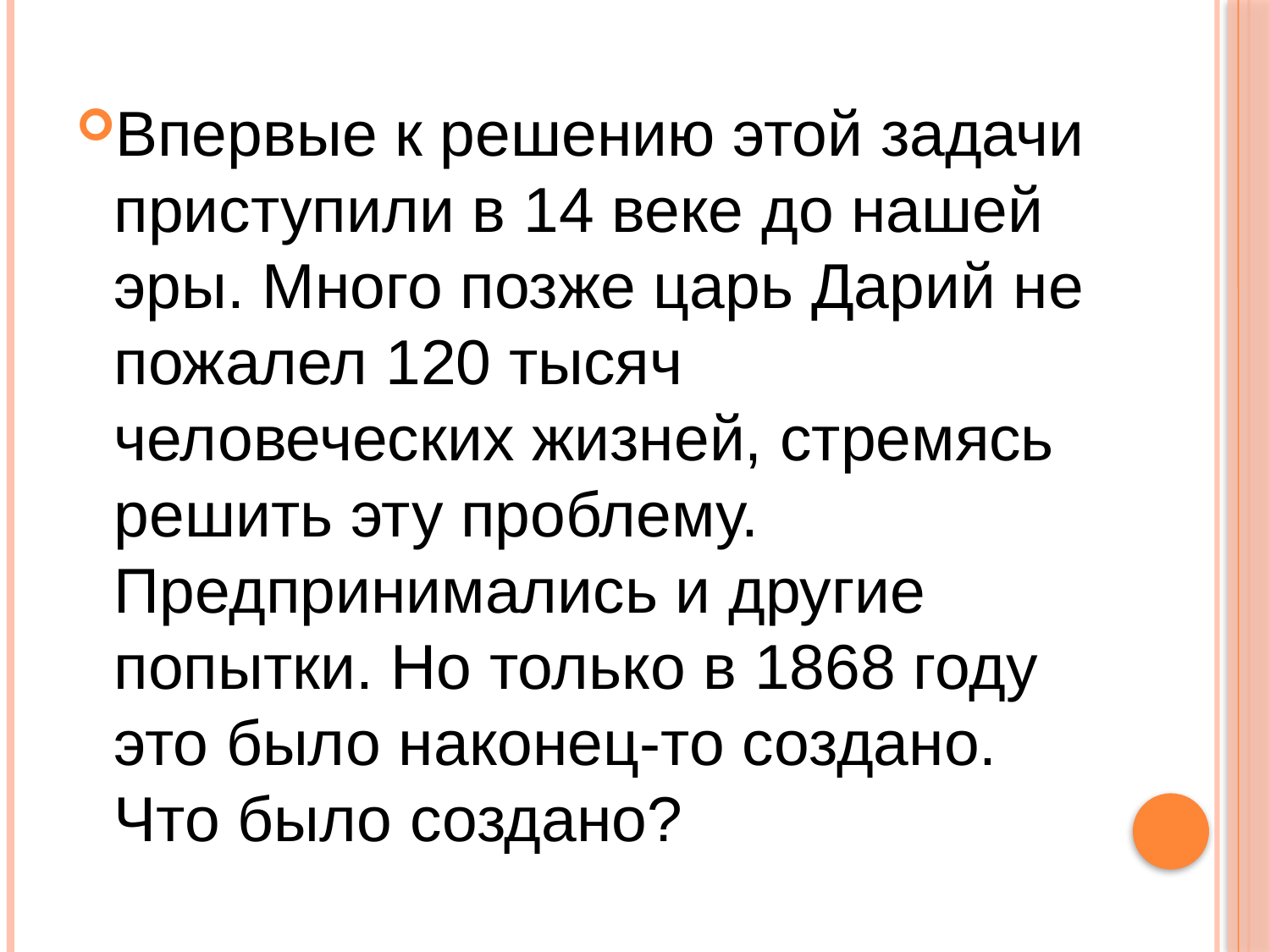

#
Впервые к решению этой задачи приступили в 14 веке до нашей эры. Много позже царь Дарий не пожалел 120 тысяч человеческих жизней, стремясь решить эту проблему. Предпринимались и другие попытки. Но только в 1868 году это было наконец-то создано. Что было создано?